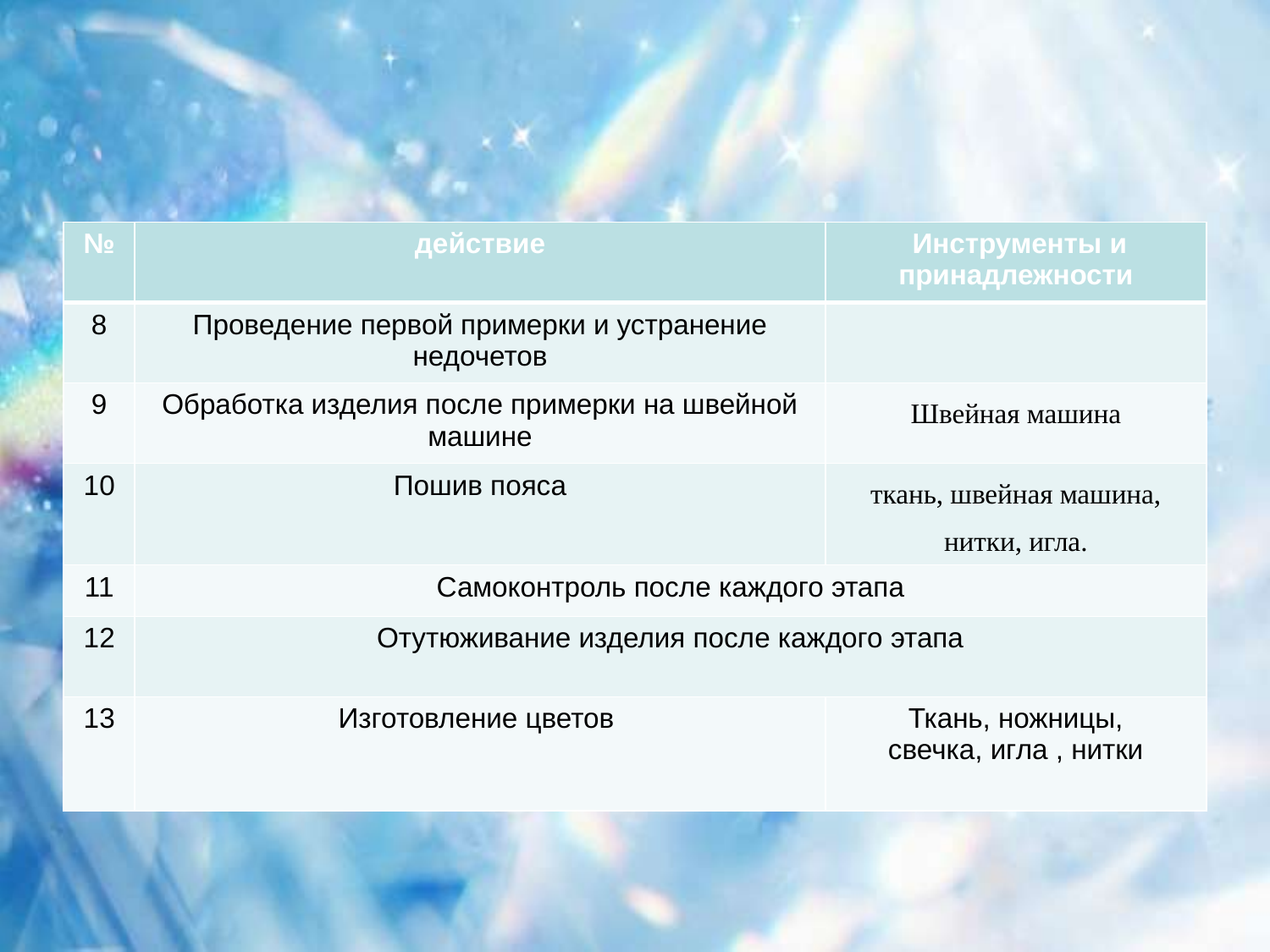

| № | действие | Инструменты и принадлежности |
| --- | --- | --- |
| 8 | Проведение первой примерки и устранение недочетов |  |
| 9 | Обработка изделия после примерки на швейной машине | Швейная машина |
| 10 | Пошив пояса | ткань, швейная машина, нитки, игла. |
| 11 | Самоконтроль после каждого этапа |  |
| 12 | Отутюживание изделия после каждого этапа |  |
| 13 | Изготовление цветов | Ткань, ножницы, свечка, игла , нитки |